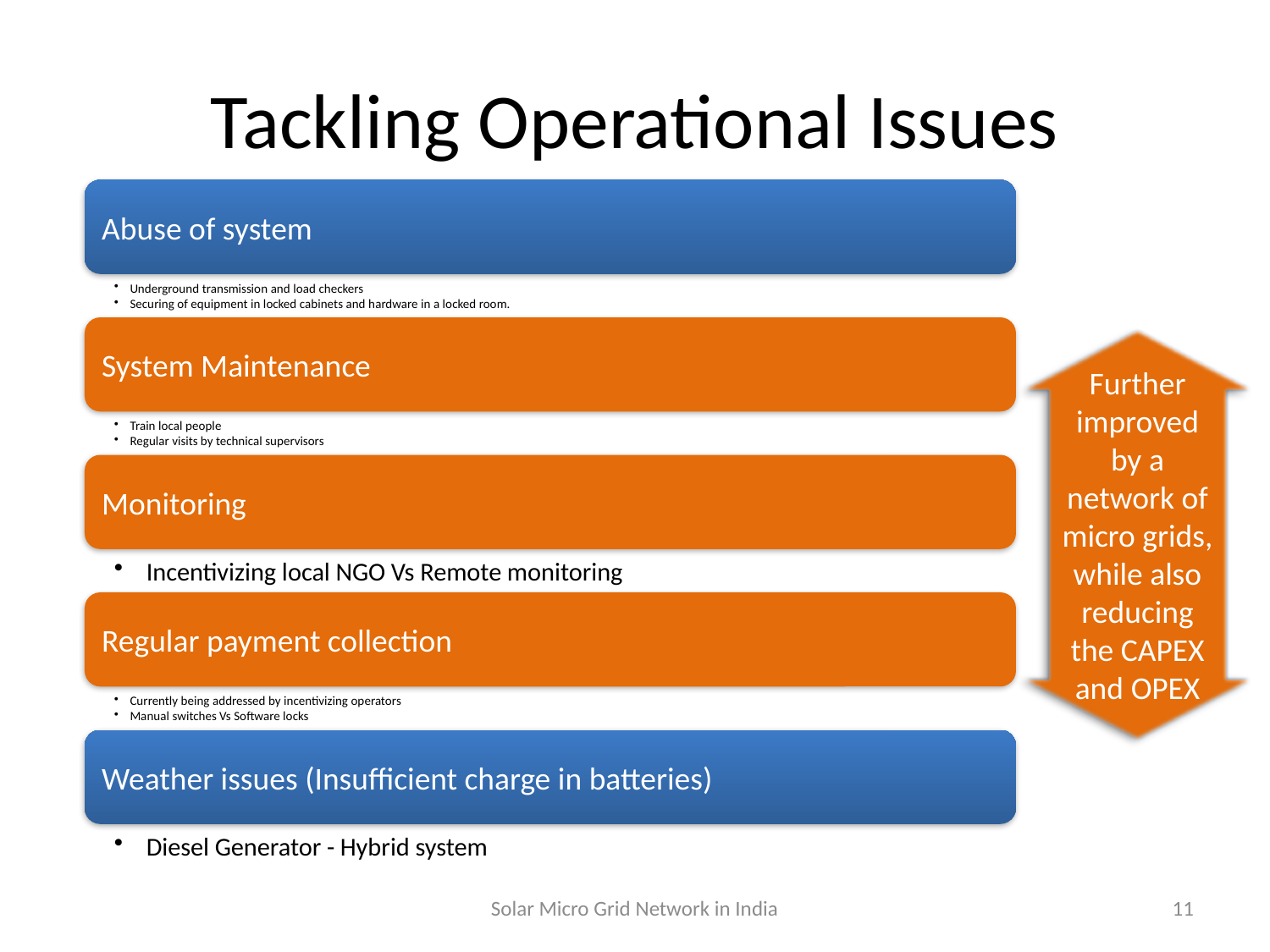

# Tackling Operational Issues
Abuse of system
Underground transmission and load checkers
Securing of equipment in locked cabinets and hardware in a locked room.
System Maintenance
Train local people
Regular visits by technical supervisors
Monitoring
Incentivizing local NGO Vs Remote monitoring
Regular payment collection
Currently being addressed by incentivizing operators
Manual switches Vs Software locks
Weather issues (Insufficient charge in batteries)
Diesel Generator - Hybrid system
Further improved by a network of micro grids, while also reducing the CAPEX and OPEX
Solar Micro Grid Network in India
11